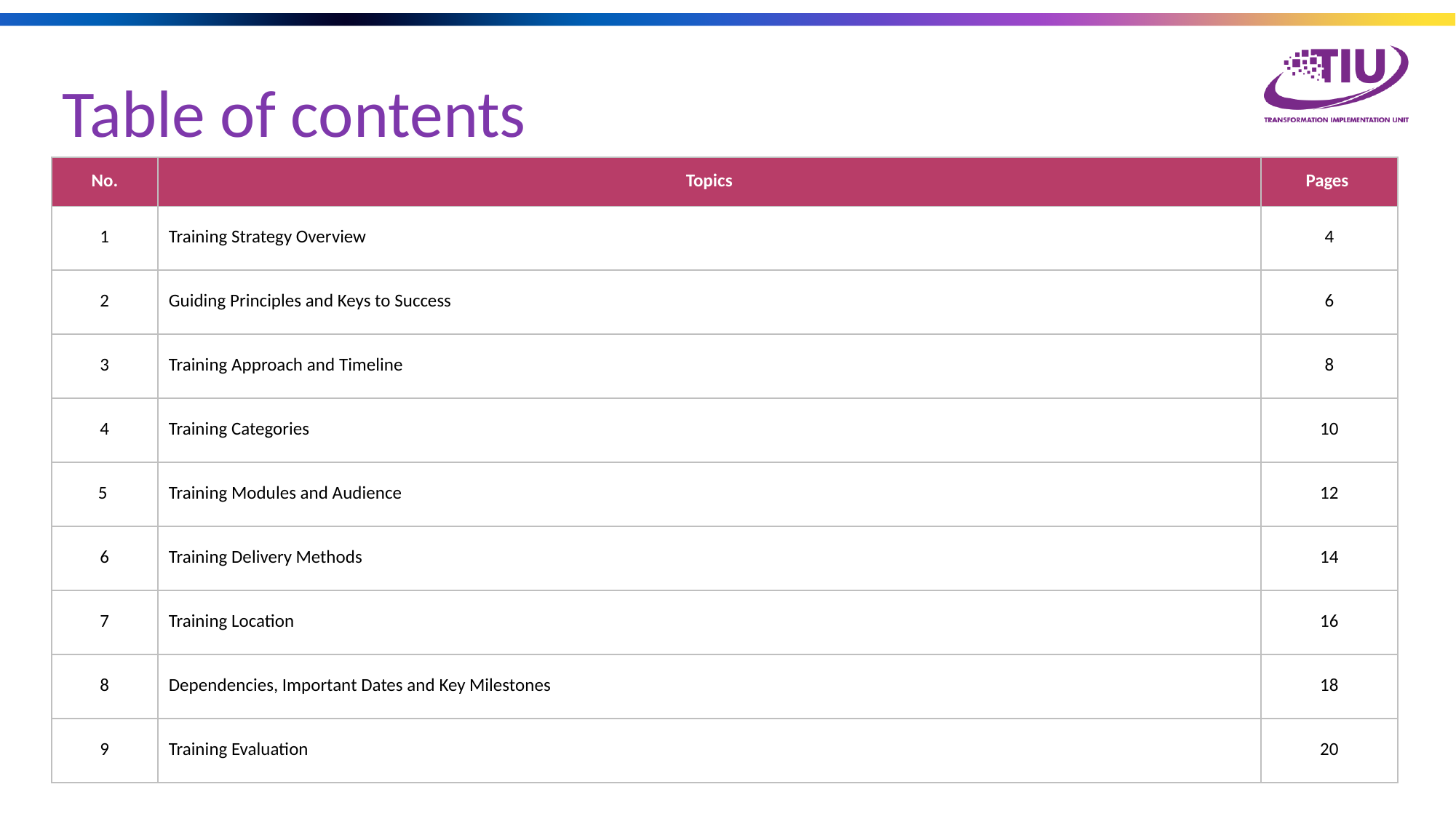

Table of contents
| No. | Topics | Pages |
| --- | --- | --- |
| 1 | Training Strategy Overview | 4 |
| 2 | Guiding Principles and Keys to Success | 6 |
| 3 | Training Approach and Timeline | 8 |
| 4 | Training Categories | 10 |
| 5 | Training Modules and Audience | 12 |
| 6 | Training Delivery Methods | 14 |
| 7 | Training Location | 16 |
| 8 | Dependencies, Important Dates and Key Milestones | 18 |
| 9 | Training Evaluation | 20 |